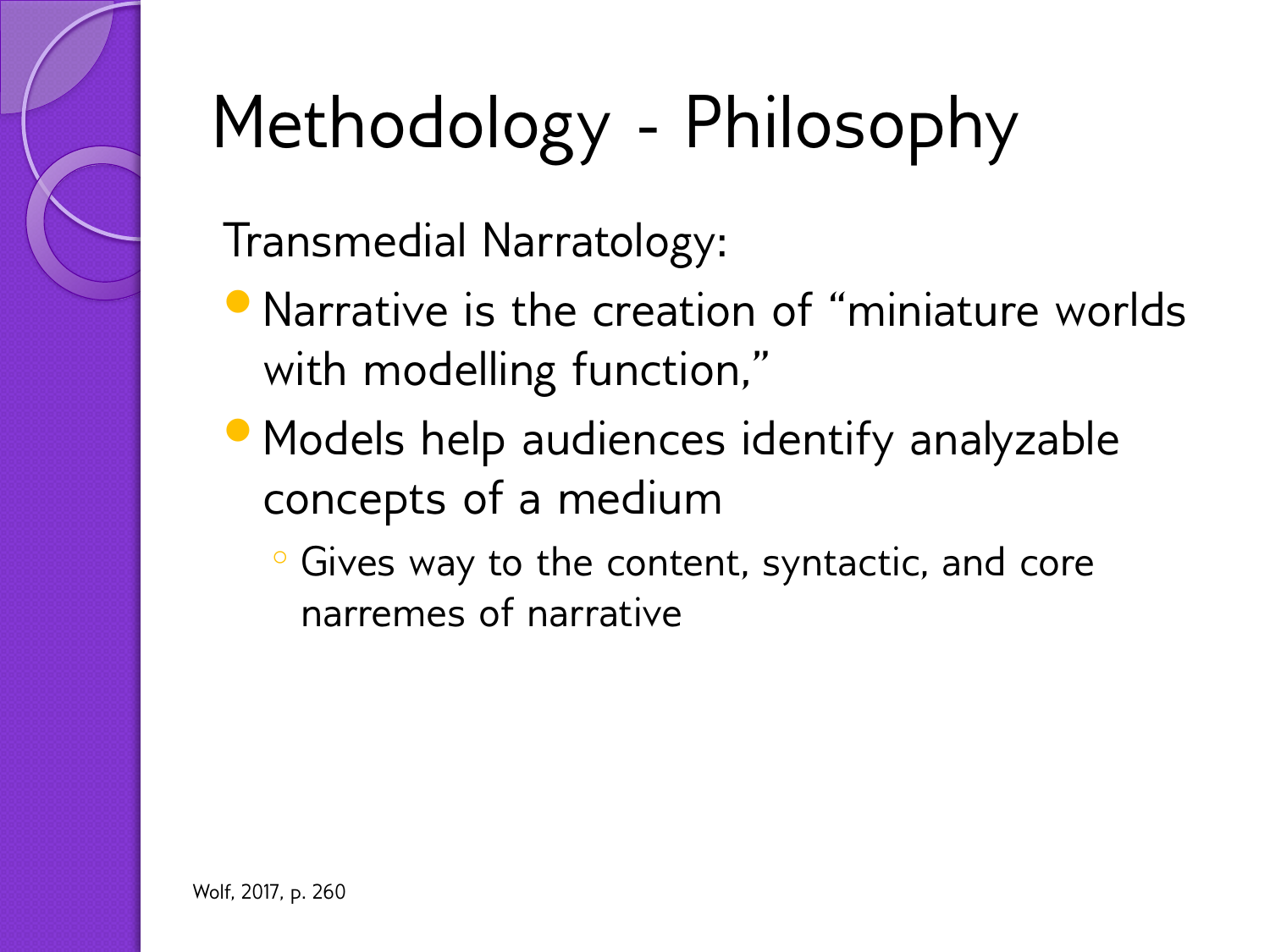

# Methodology - Philosophy
Transmedial Narratology:
Narrative is the creation of “miniature worlds with modelling function,”
Models help audiences identify analyzable concepts of a medium
Gives way to the content, syntactic, and core narremes of narrative
Wolf, 2017, p. 260